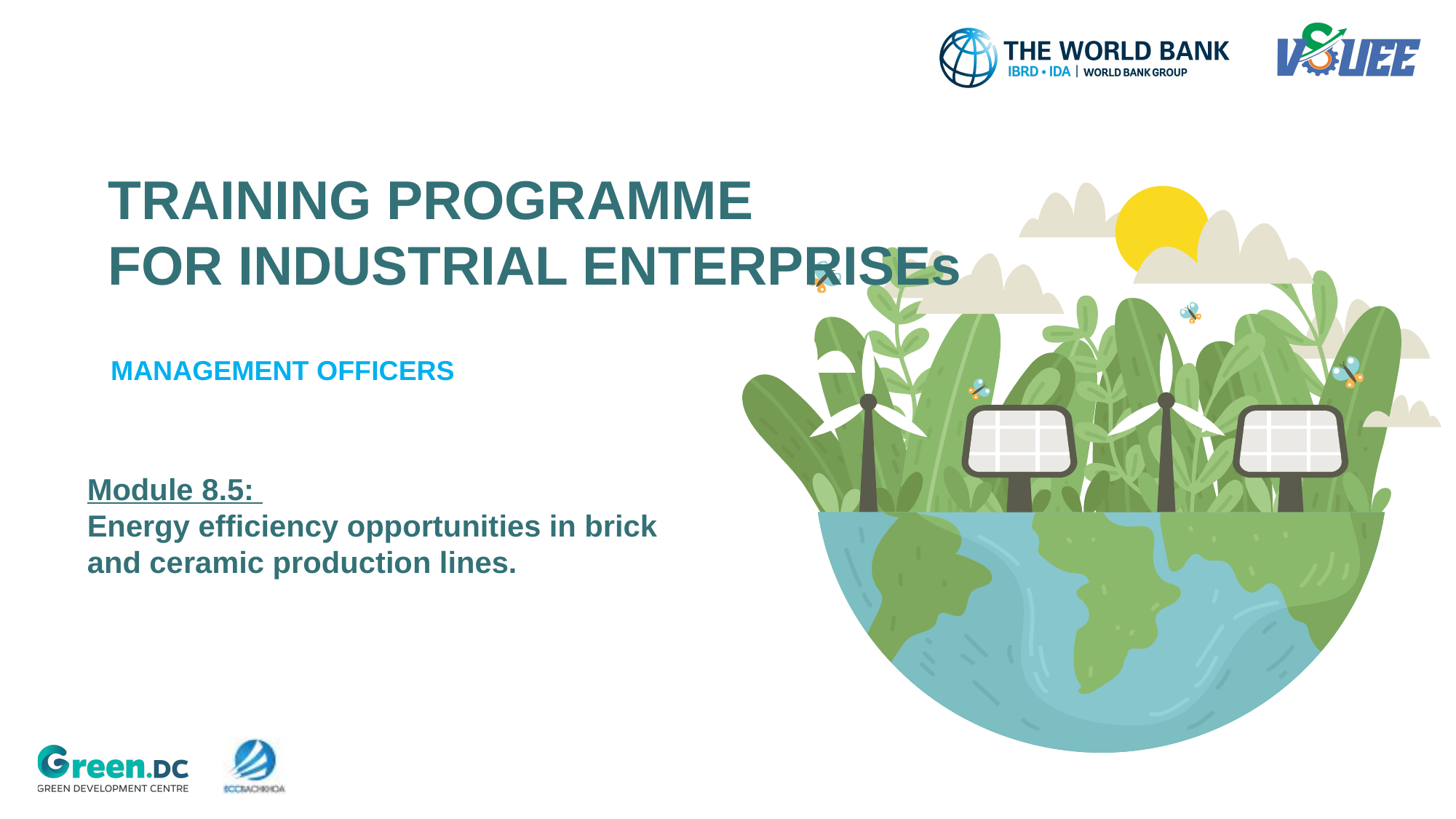

TRAINING PROGRAMME
FOR INDUSTRIAL ENTERPRISEs

MANAGEMENT OFFICERS
Module 8.5:
Energy efficiency opportunities in brick and ceramic production lines.